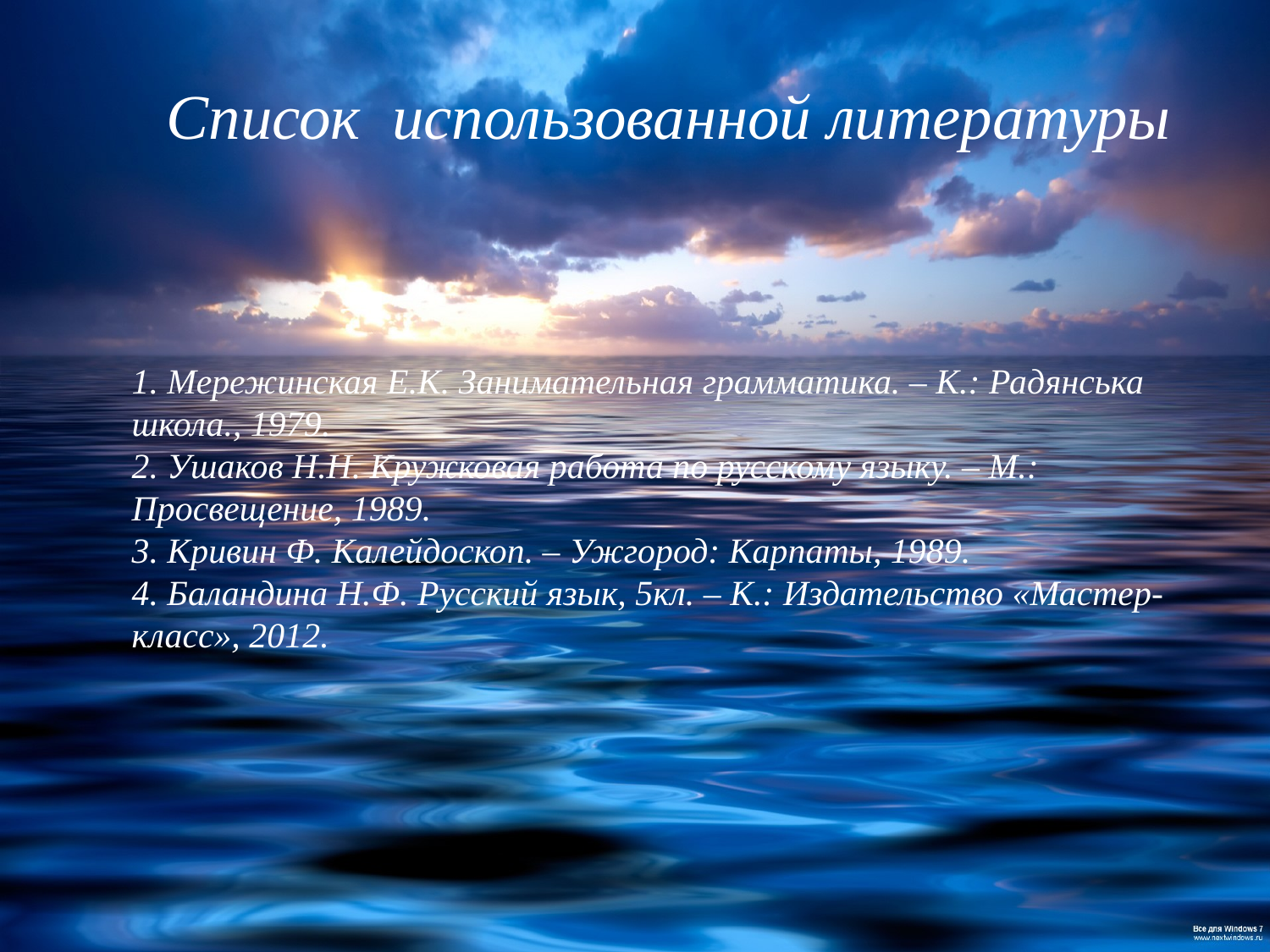

Список  использованной литературы
1. Мережинская Е.К. Занимательная грамматика. – К.: Радянська школа., 1979.
2. Ушаков Н.Н. Кружковая работа по русскому языку. – М.: Просвещение, 1989.
3. Кривин Ф. Калейдоскоп. – Ужгород: Карпаты, 1989.
4. Баландина Н.Ф. Русский язык, 5кл. – К.: Издательство «Мастер-класс», 2012.